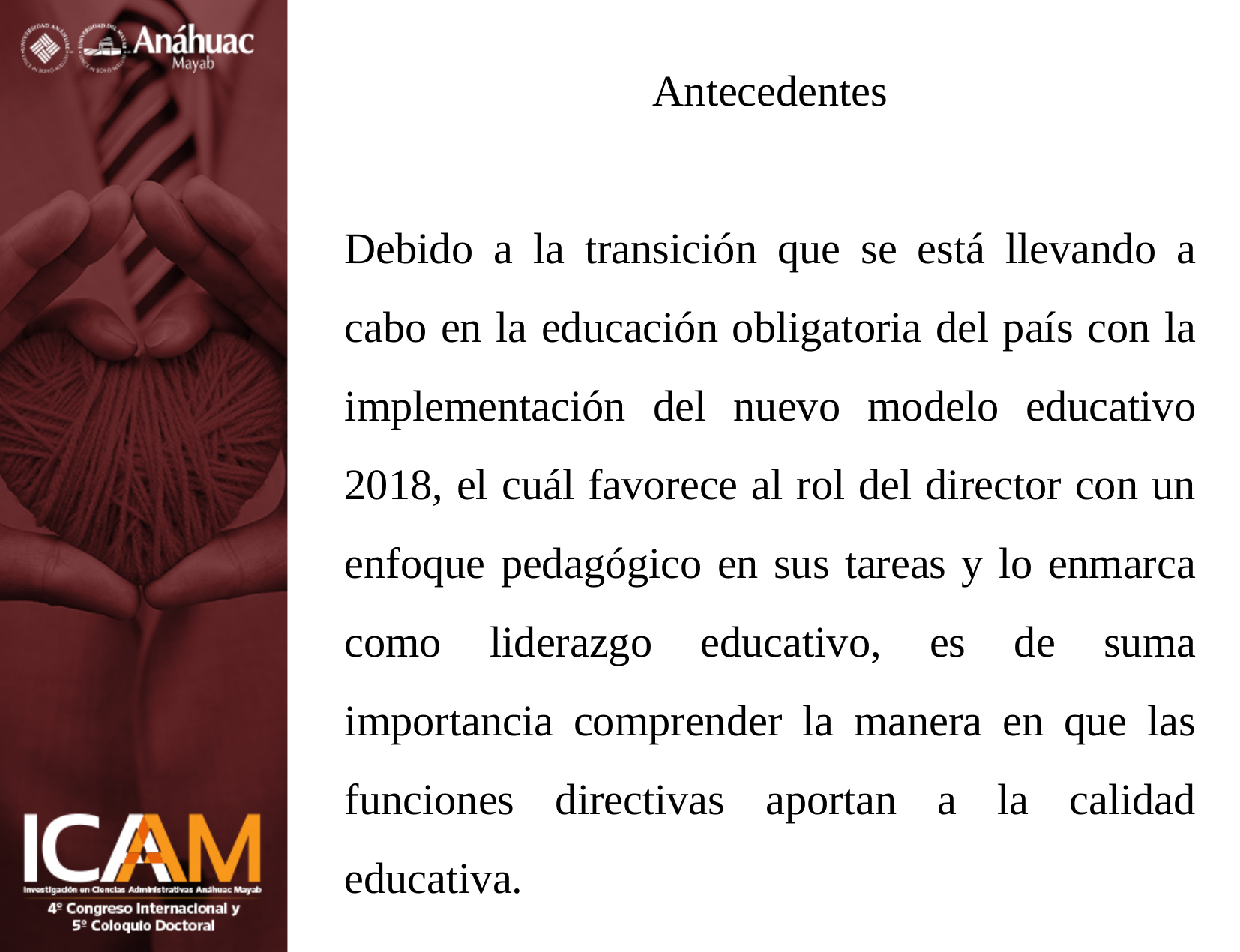

Antecedentes

Debido a la transición que se está llevando a cabo en la educación obligatoria del país con la implementación del nuevo modelo educativo 2018, el cuál favorece al rol del director con un enfoque pedagógico en sus tareas y lo enmarca como liderazgo educativo, es de suma importancia comprender la manera en que las funciones directivas aportan a la calidad educativa.